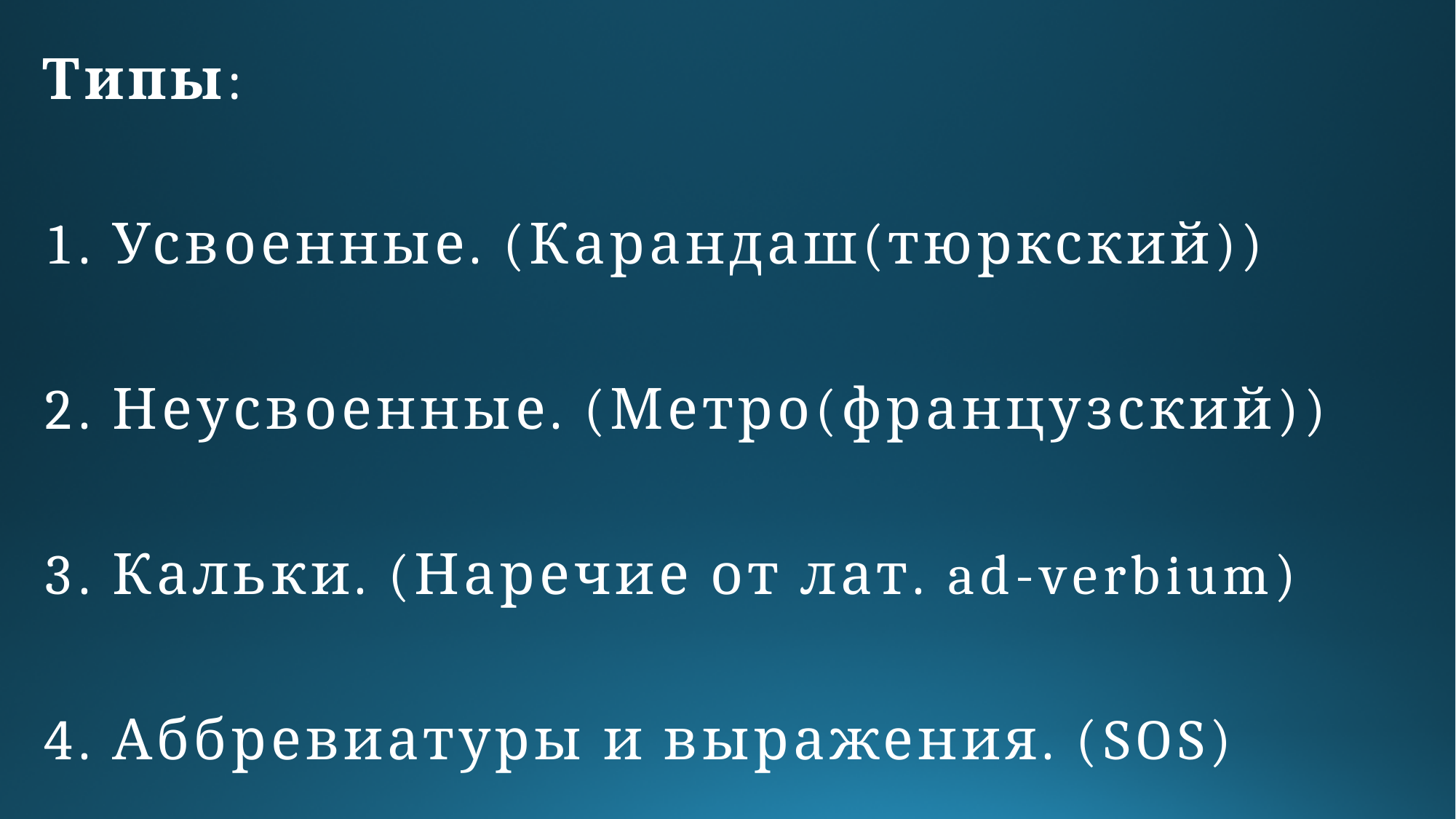

Типы:

1. Усвоенные. (Карандаш(тюркский))

2. Неусвоенные. (Метро(французский))

3. Кальки. (Наречие от лат. ad-verbium)

4. Аббревиатуры и выражения. (SOS)